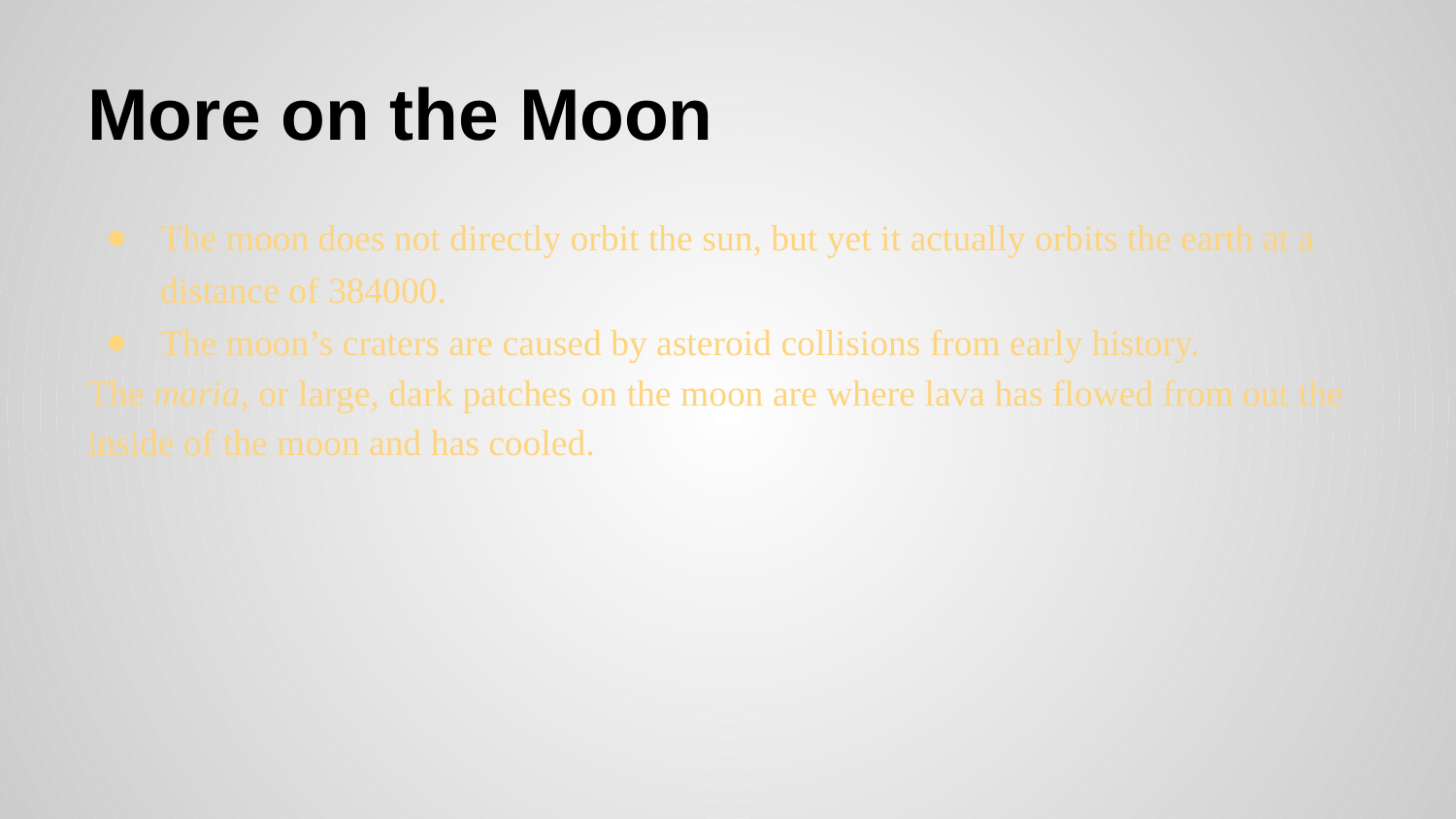

# More on the Moon
The moon does not directly orbit the sun, but yet it actually orbits the earth at a distance of 384000.
The moon’s craters are caused by asteroid collisions from early history.
The maria, or large, dark patches on the moon are where lava has flowed from out the inside of the moon and has cooled.